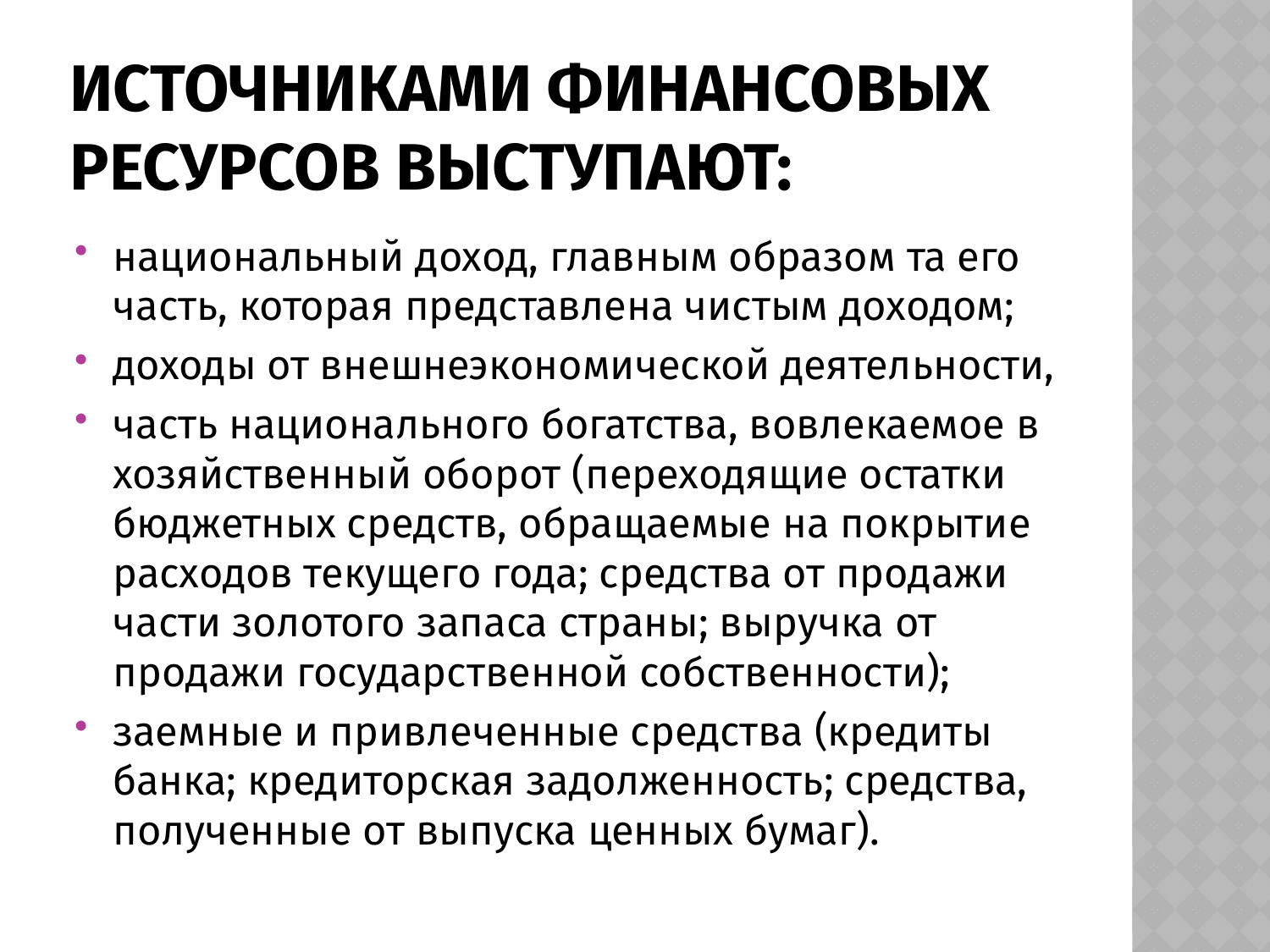

# источниками финансовых ресурсов выступают:
национальный доход, главным образом та его часть, которая представлена чистым доходом;
доходы от внешнеэкономической деятельности,
часть национального богатства, вовлекаемое в хозяйственный оборот (переходящие остатки бюджетных средств, обращаемые на покрытие расходов текущего года; средства от продажи части золотого запаса страны; выручка от продажи государственной собственности);
заемные и привлеченные средства (кредиты банка; кредиторская задолженность; средства, полученные от выпуска ценных бумаг).